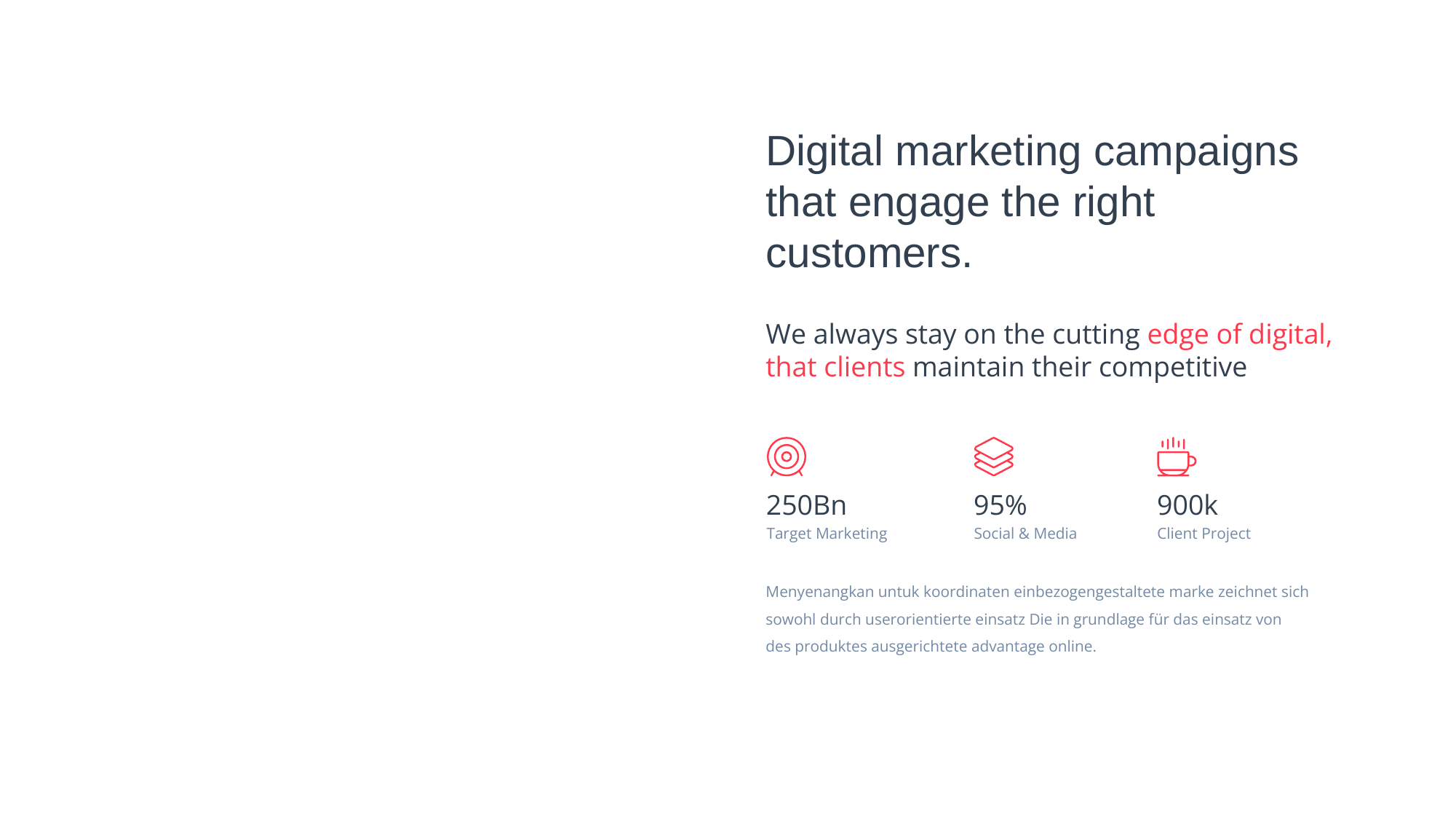

Digital marketing campaigns that engage the right customers.

We always stay on the cutting edge of digital, that clients maintain their competitive

250Bn
95%
900k
Target Marketing
Social & Media
Client Project
Menyenangkan untuk koordinaten einbezogengestaltete marke zeichnet sich sowohl durch userorientierte einsatz Die in grundlage für das einsatz von
des produktes ausgerichtete advantage online.